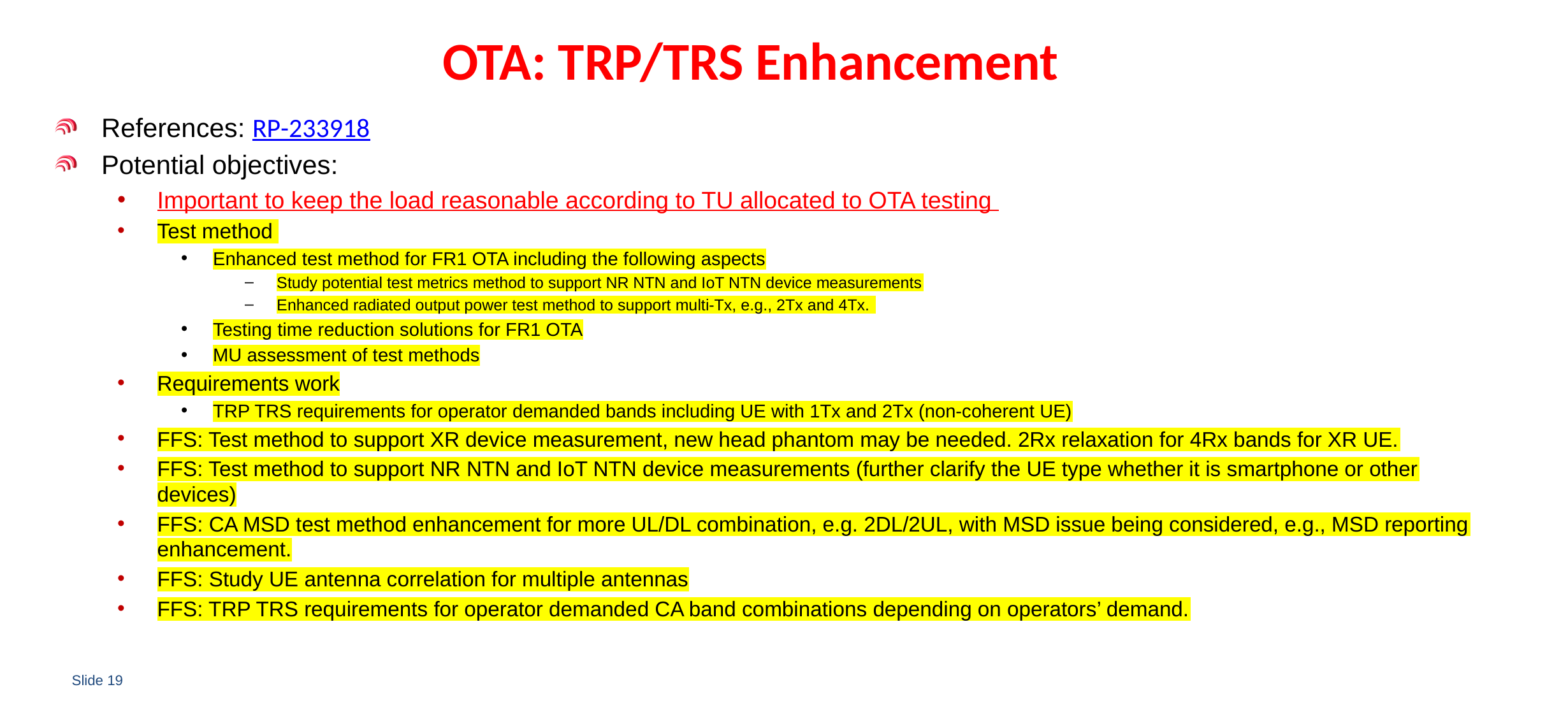

# OTA: TRP/TRS Enhancement
References: RP-233918
Potential objectives:
Important to keep the load reasonable according to TU allocated to OTA testing
Test method
Enhanced test method for FR1 OTA including the following aspects
Study potential test metrics method to support NR NTN and IoT NTN device measurements
Enhanced radiated output power test method to support multi-Tx, e.g., 2Tx and 4Tx.
Testing time reduction solutions for FR1 OTA
MU assessment of test methods
Requirements work
TRP TRS requirements for operator demanded bands including UE with 1Tx and 2Tx (non-coherent UE)
FFS: Test method to support XR device measurement, new head phantom may be needed. 2Rx relaxation for 4Rx bands for XR UE.
FFS: Test method to support NR NTN and IoT NTN device measurements (further clarify the UE type whether it is smartphone or other devices)
FFS: CA MSD test method enhancement for more UL/DL combination, e.g. 2DL/2UL, with MSD issue being considered, e.g., MSD reporting enhancement.
FFS: Study UE antenna correlation for multiple antennas
FFS: TRP TRS requirements for operator demanded CA band combinations depending on operators’ demand.